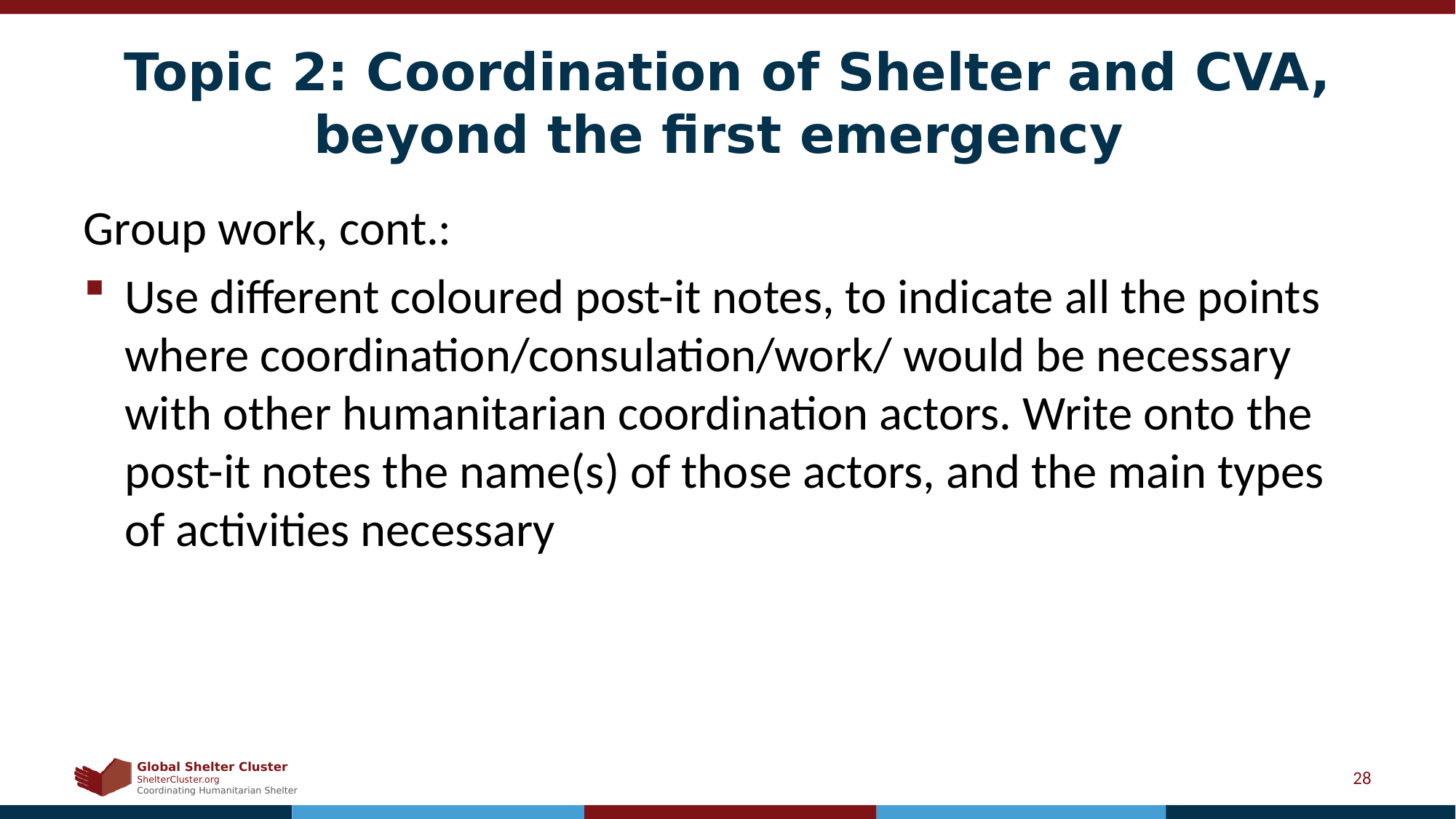

# Topic 2: Coordination of Shelter and CVA, beyond the first emergency
Group work, cont.:
Use different coloured post-it notes, to indicate all the points where coordination/consulation/work/ would be necessary with other humanitarian coordination actors. Write onto the post-it notes the name(s) of those actors, and the main types of activities necessary
28